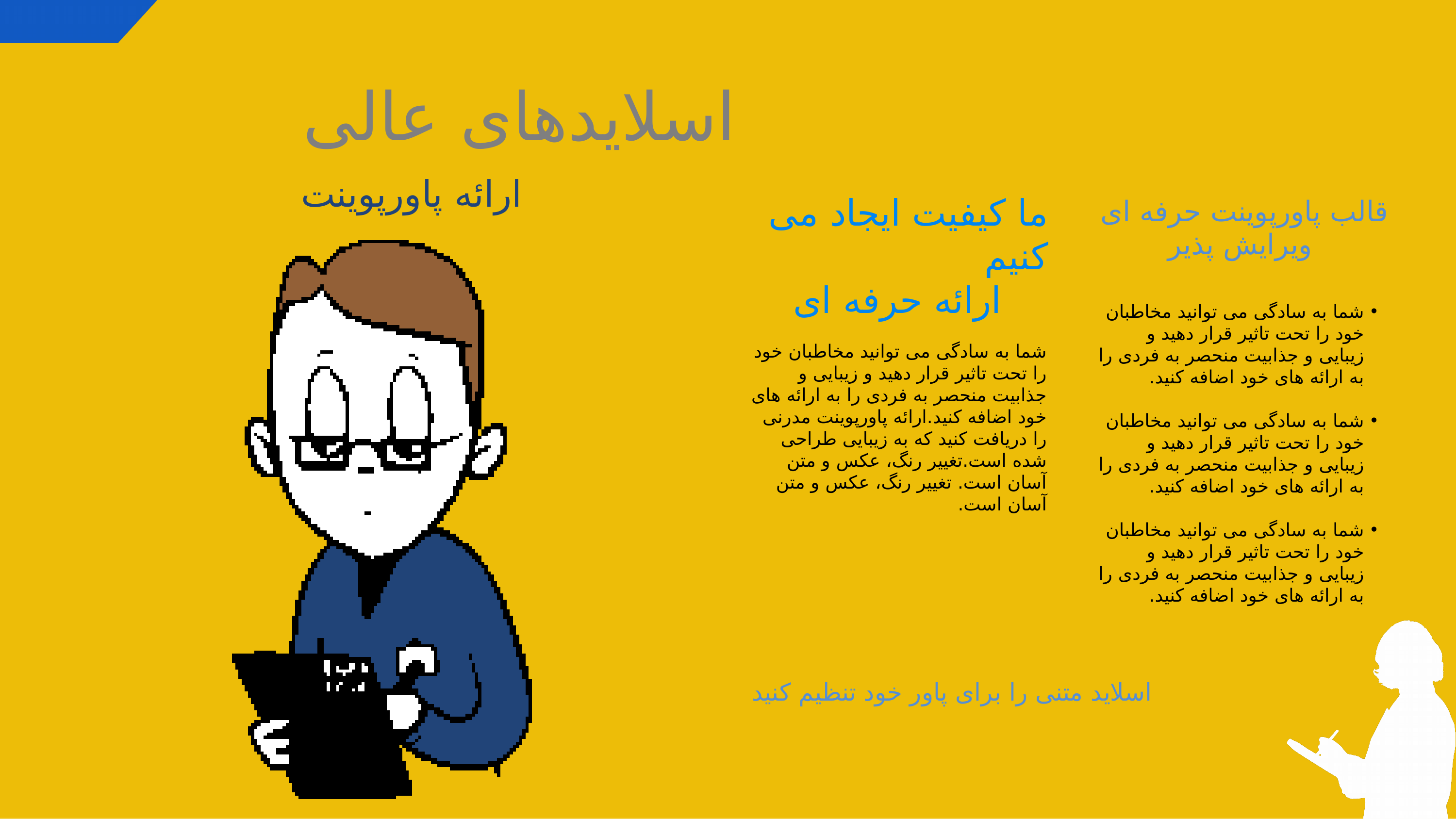

اسلایدهای عالی
ارائه پاورپوینت
ما کیفیت ایجاد می کنیم
ارائه حرفه ای
قالب پاورپوینت حرفه ای
ویرایش پذیر

شما به سادگی می توانید مخاطبان خود را تحت تاثیر قرار دهید و زیبایی و جذابیت منحصر به فردی را به ارائه های خود اضافه کنید.

شما به سادگی می توانید مخاطبان خود را تحت تاثیر قرار دهید و زیبایی و جذابیت منحصر به فردی را به ارائه های خود اضافه کنید.

شما به سادگی می توانید مخاطبان خود را تحت تاثیر قرار دهید و زیبایی و جذابیت منحصر به فردی را به ارائه های خود اضافه کنید.
شما به سادگی می توانید مخاطبان خود را تحت تاثیر قرار دهید و زیبایی و جذابیت منحصر به فردی را به ارائه های خود اضافه کنید.ارائه پاورپوینت مدرنی را دریافت کنید که به زیبایی طراحی شده است.تغییر رنگ، عکس و متن آسان است. تغییر رنگ، عکس و متن آسان است.

اسلاید متنی را برای پاور خود تنظیم کنید